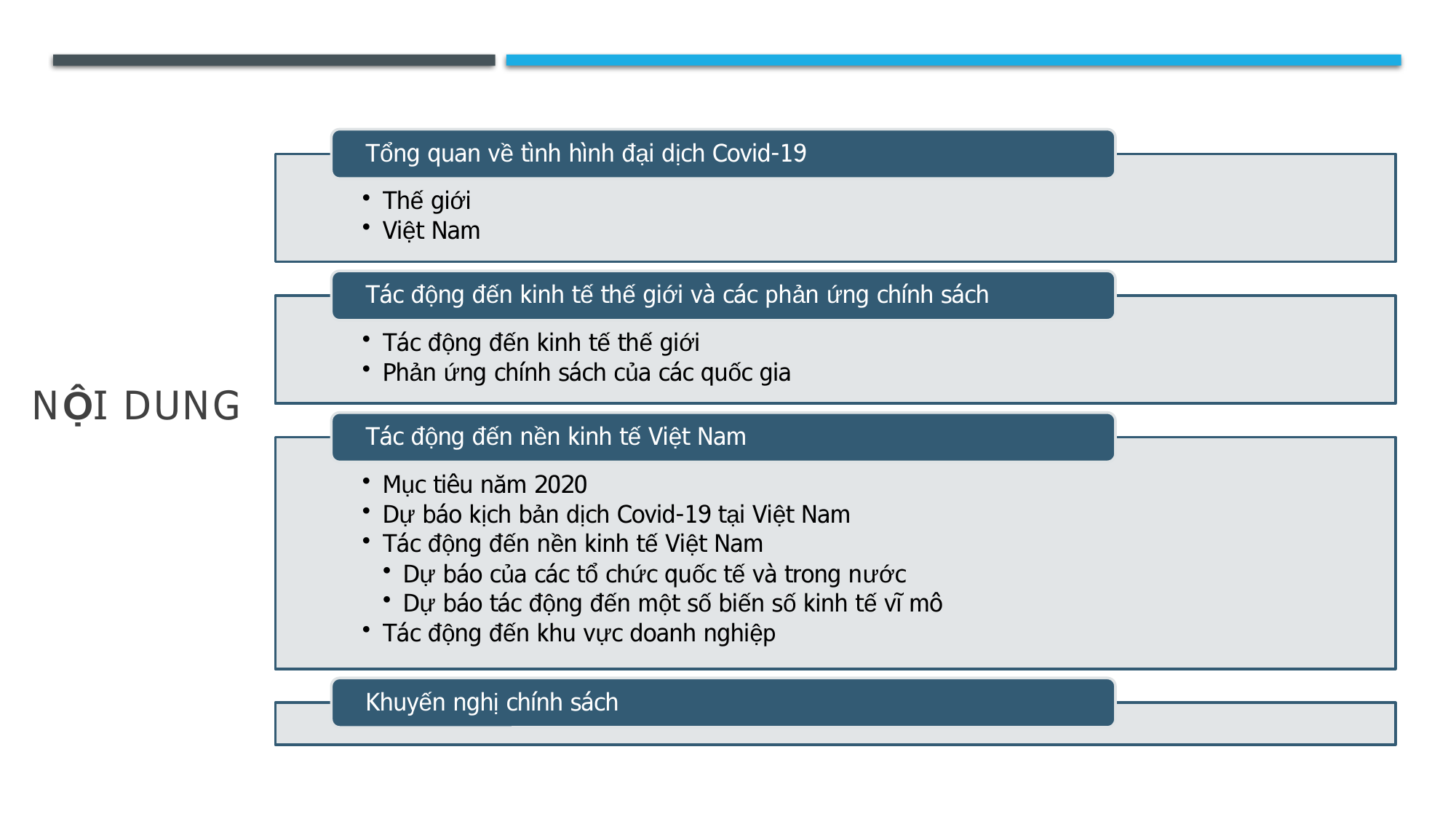

# Nội dung
Thế giới
Việt Nam
Tổng quan về tình hình đại dịch Covid-19
Tác động đến kinh tế thế giới
Phản ứng chính sách của các quốc gia
Tác động đến kinh tế thế giới và các phản ứng chính sách
Mục tiêu năm 2020
Dự báo kịch bản dịch Covid-19 tại Việt Nam
Tác động đến nền kinh tế Việt Nam
Dự báo của các tổ chức quốc tế và trong nước
Dự báo tác động đến một số biến số kinh tế vĩ mô
Tác động đến khu vực doanh nghiệp
Tác động đến nền kinh tế Việt Nam
Khuyến nghị chính sách